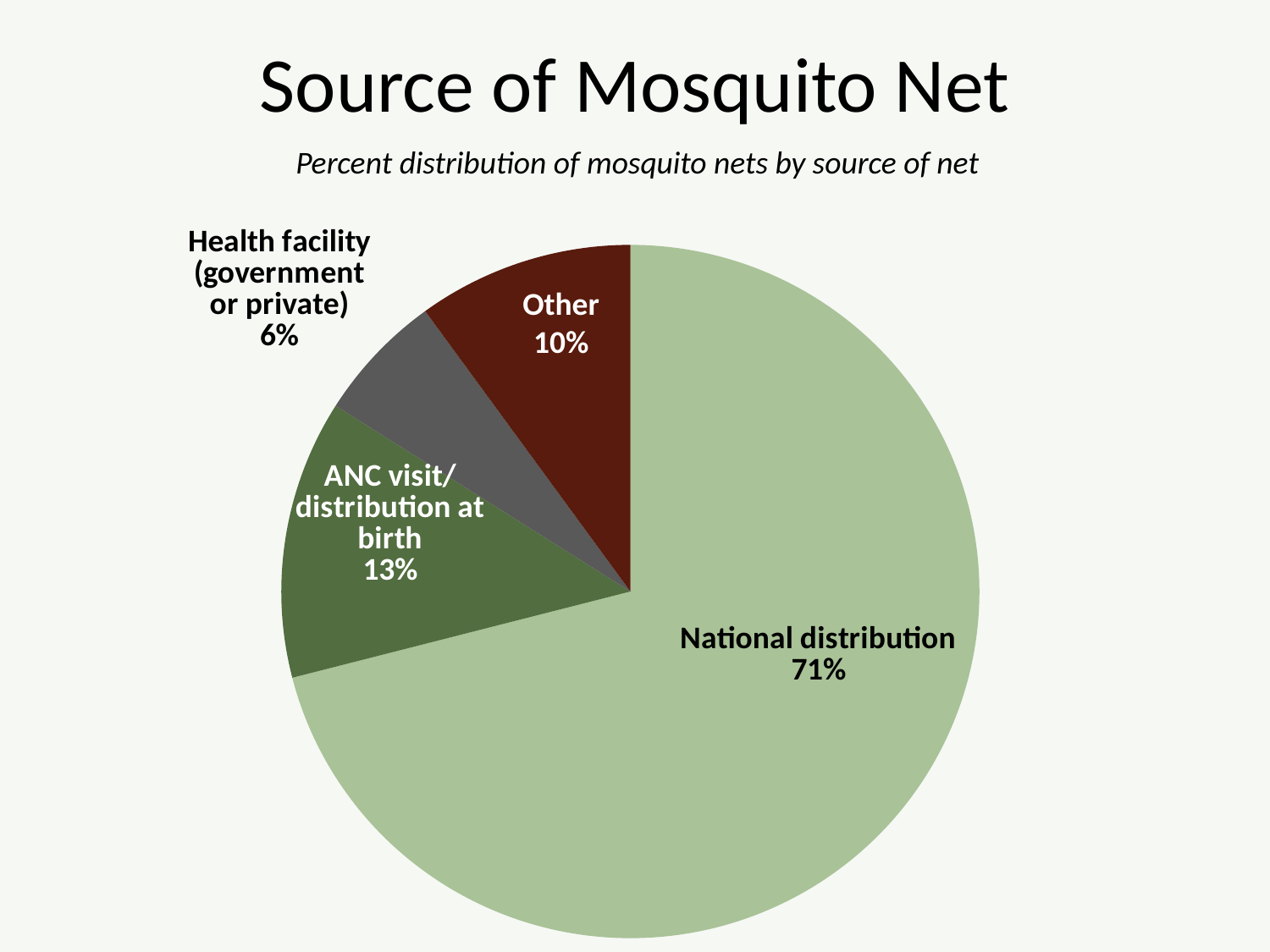

# Source of Mosquito Net
Percent distribution of mosquito nets by source of net

### Chart

| Category | Series 1 |
|---|---|
| National distribution | 71.0 |
| ANC visit/distribution at birth | 13.0 |
| Health facility (government or private) | 6.0 |
| Other | 10.0 |
Other
10%